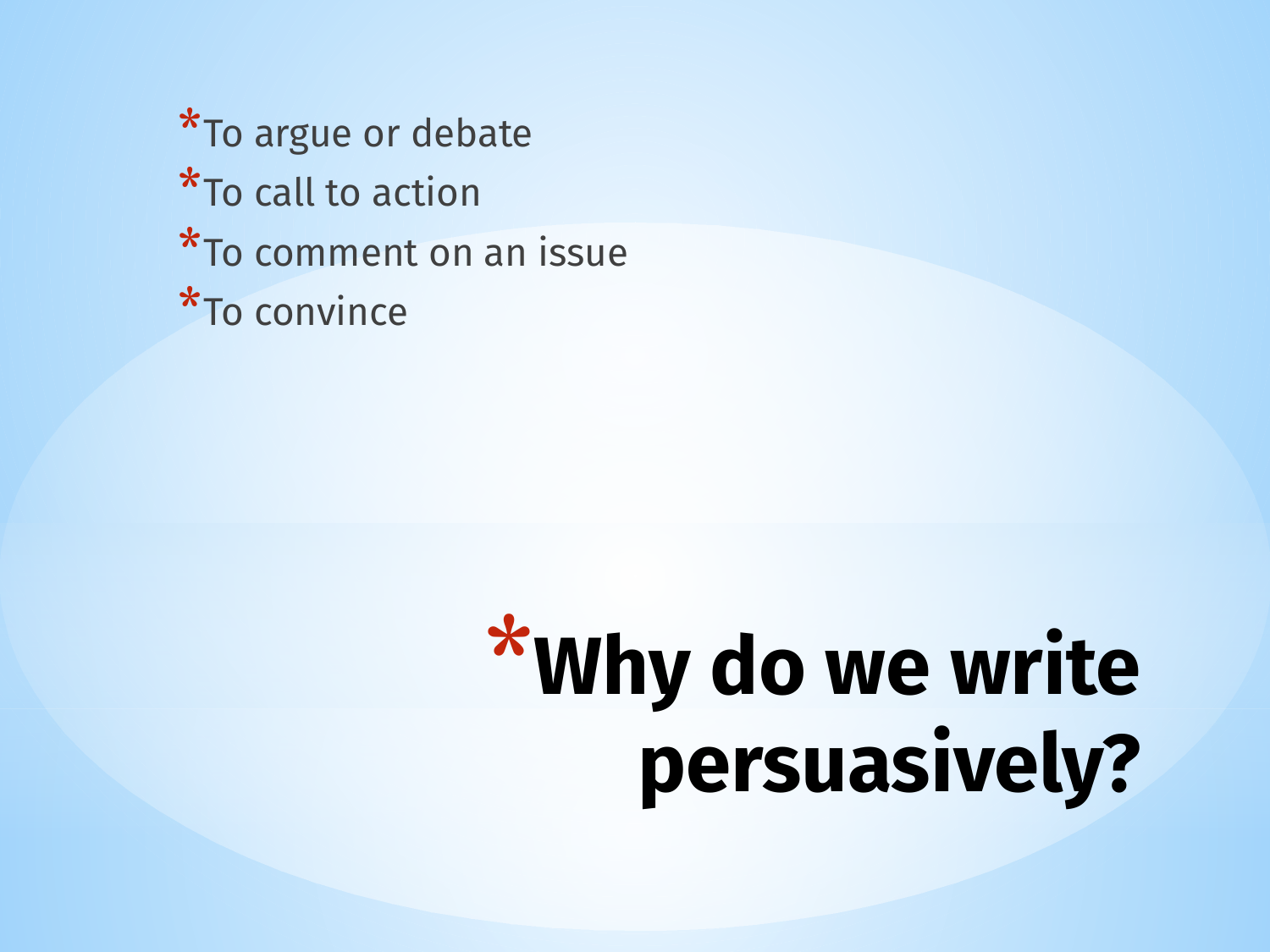

To argue or debate
To call to action
To comment on an issue
To convince
# Why do we write persuasively?